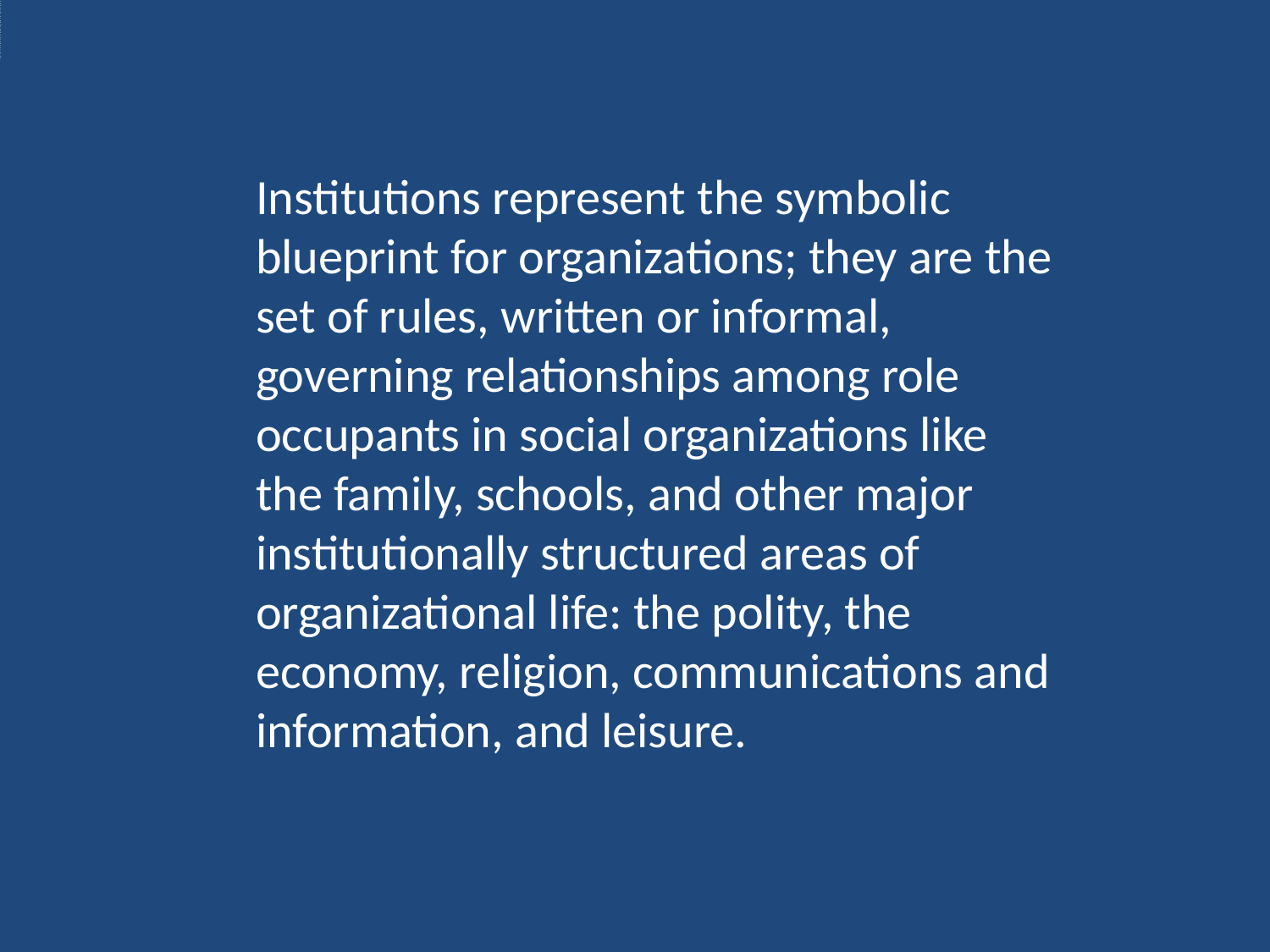

# Institutions represent the symbolic blueprint for organizations; they are the...
Institutions represent the symbolic blueprint for organizations; they are the set of rules, written or informal, governing relationships among role occupants in social organizations like the family, schools, and other major institutionally structured areas of organizational life: the polity, the economy, religion, communications and information, and leisure.